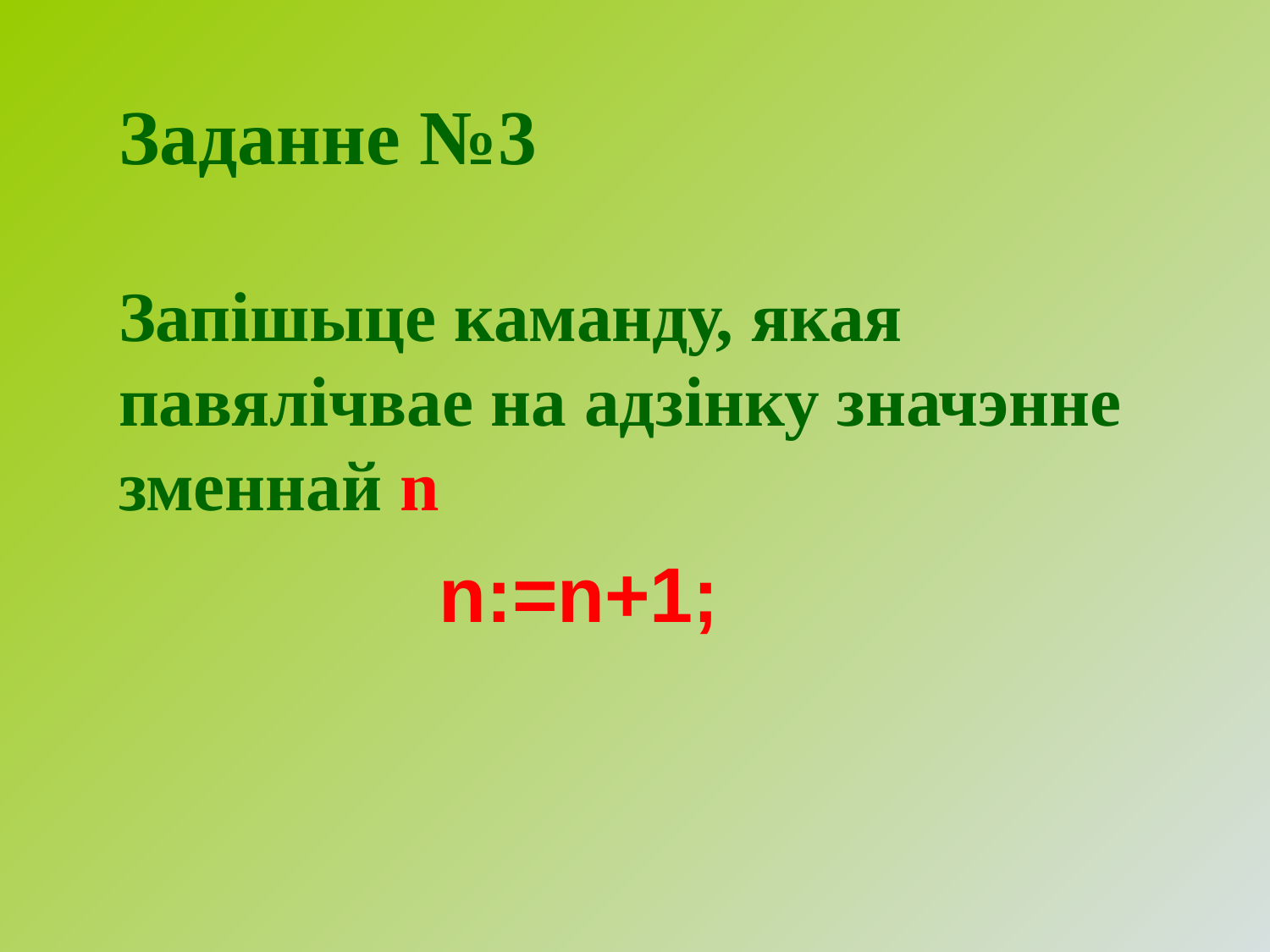

# Заданне №3
Запішыце каманду, якая павялічвае на адзінку значэнне зменнай n
n:=n+1;